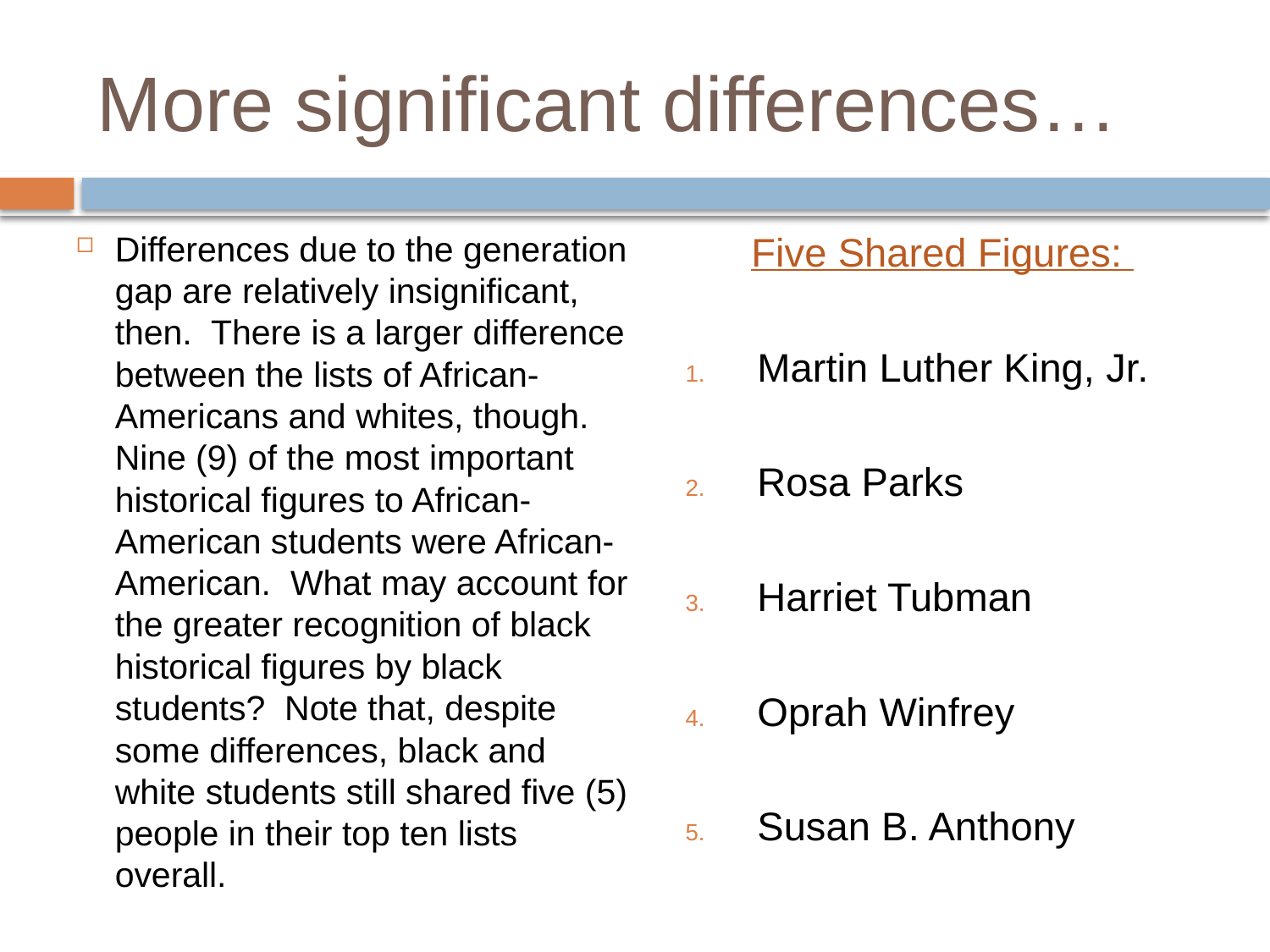

# More significant differences…
Differences due to the generation gap are relatively insignificant, then.  There is a larger difference between the lists of African-Americans and whites, though.  Nine (9) of the most important historical figures to African-American students were African-American.  What may account for the greater recognition of black historical figures by black students?  Note that, despite some differences, black and white students still shared five (5) people in their top ten lists overall.
Five Shared Figures:

Martin Luther King, Jr.

Rosa Parks

Harriet Tubman

Oprah Winfrey

Susan B. Anthony